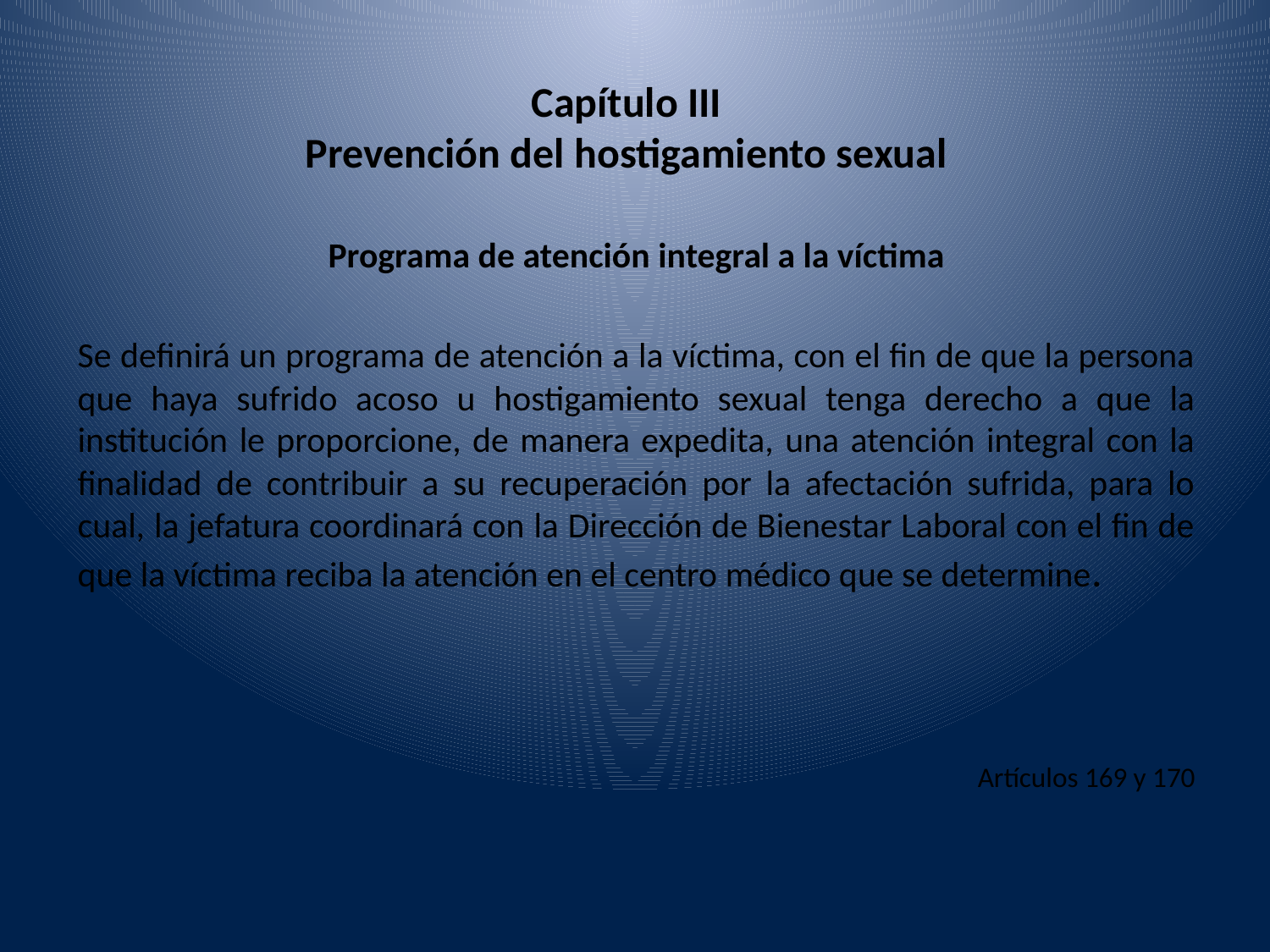

# Capítulo III Prevención del hostigamiento sexual
Programa de atención integral a la víctima

Se definirá un programa de atención a la víctima, con el fin de que la persona que haya sufrido acoso u hostigamiento sexual tenga derecho a que la institución le proporcione, de manera expedita, una atención integral con la finalidad de contribuir a su recuperación por la afectación sufrida, para lo cual, la jefatura coordinará con la Dirección de Bienestar Laboral con el fin de que la víctima reciba la atención en el centro médico que se determine.

Artículos 169 y 170